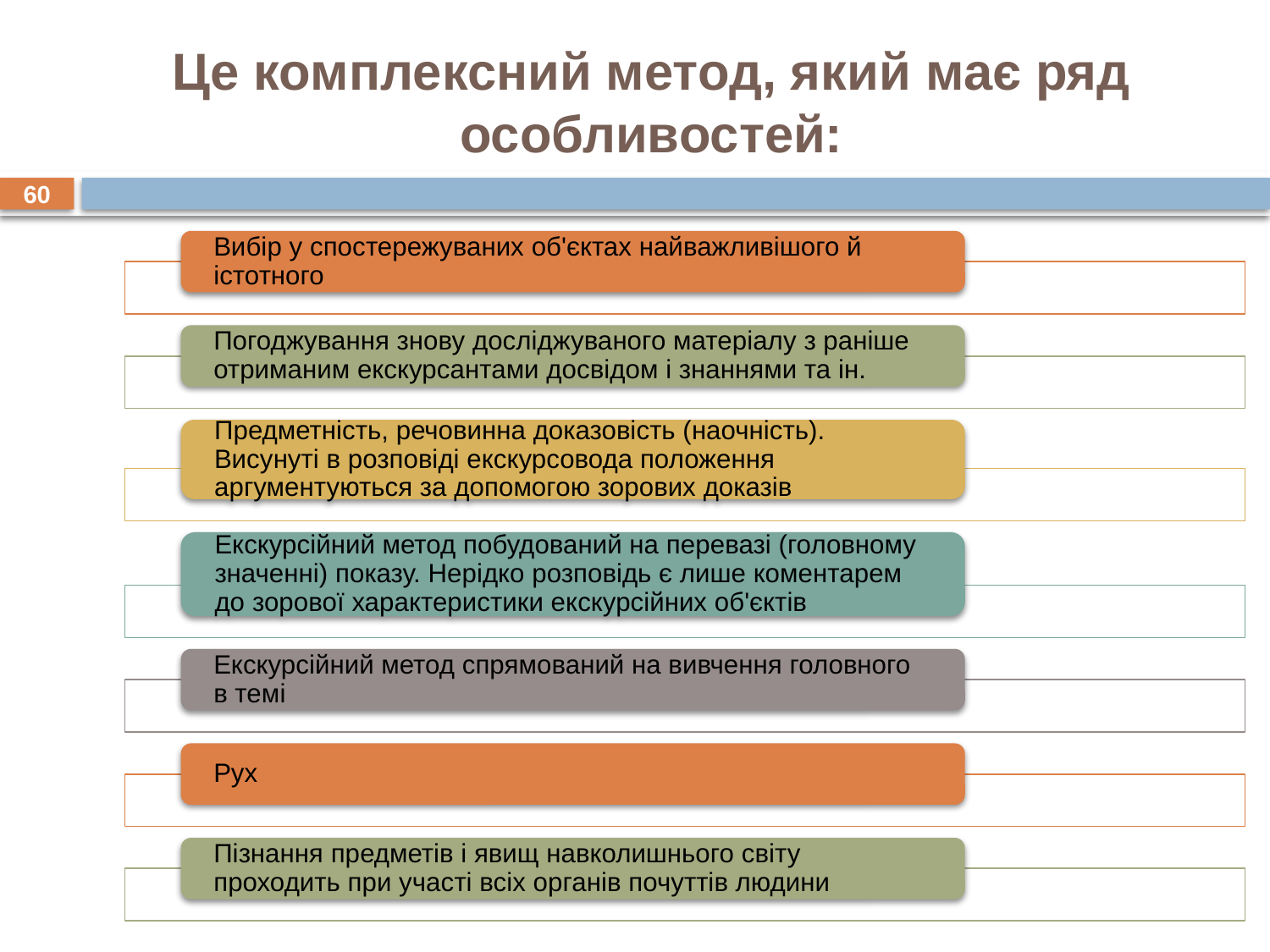

# Це комплексний метод, який має ряд особливостей:
60
Вибір у спостережуваних об'єктах найважливішого й істотного
Погоджування знову досліджуваного матеріалу з раніше отриманим екскурсантами досвідом і знаннями та ін.
Предметність, речовинна доказовість (наочність). Висунуті в розповіді екскурсовода положення аргументуються за допомогою зорових доказів
Екскурсійний метод побудований на перевазі (головному значенні) показу. Нерідко розповідь є лише коментарем до зорової характеристики екскурсійних об'єктів
Екскурсійний метод спрямований на вивчення головного в темі
Рух
Пізнання предметів і явищ навколишнього світу проходить при участі всіх органів почуттів людини